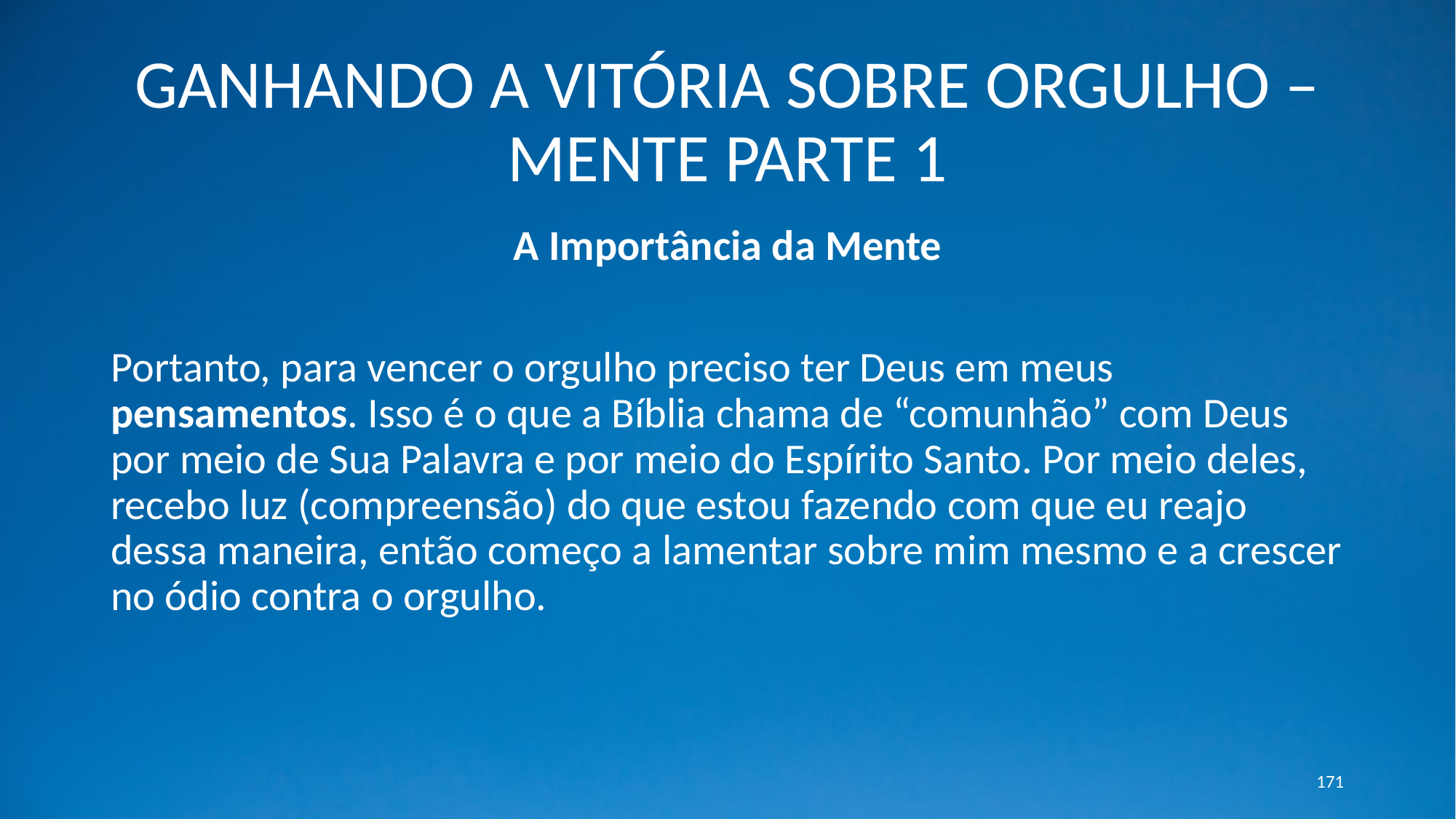

# GANHANDO A VITÓRIA SOBRE ORGULHO – MENTE PARTE 1
A Importância da Mente

Portanto, para vencer o orgulho preciso ter Deus em meus pensamentos. Isso é o que a Bíblia chama de “comunhão” com Deus por meio de Sua Palavra e por meio do Espírito Santo. Por meio deles, recebo luz (compreensão) do que estou fazendo com que eu reajo dessa maneira, então começo a lamentar sobre mim mesmo e a crescer no ódio contra o orgulho.

171